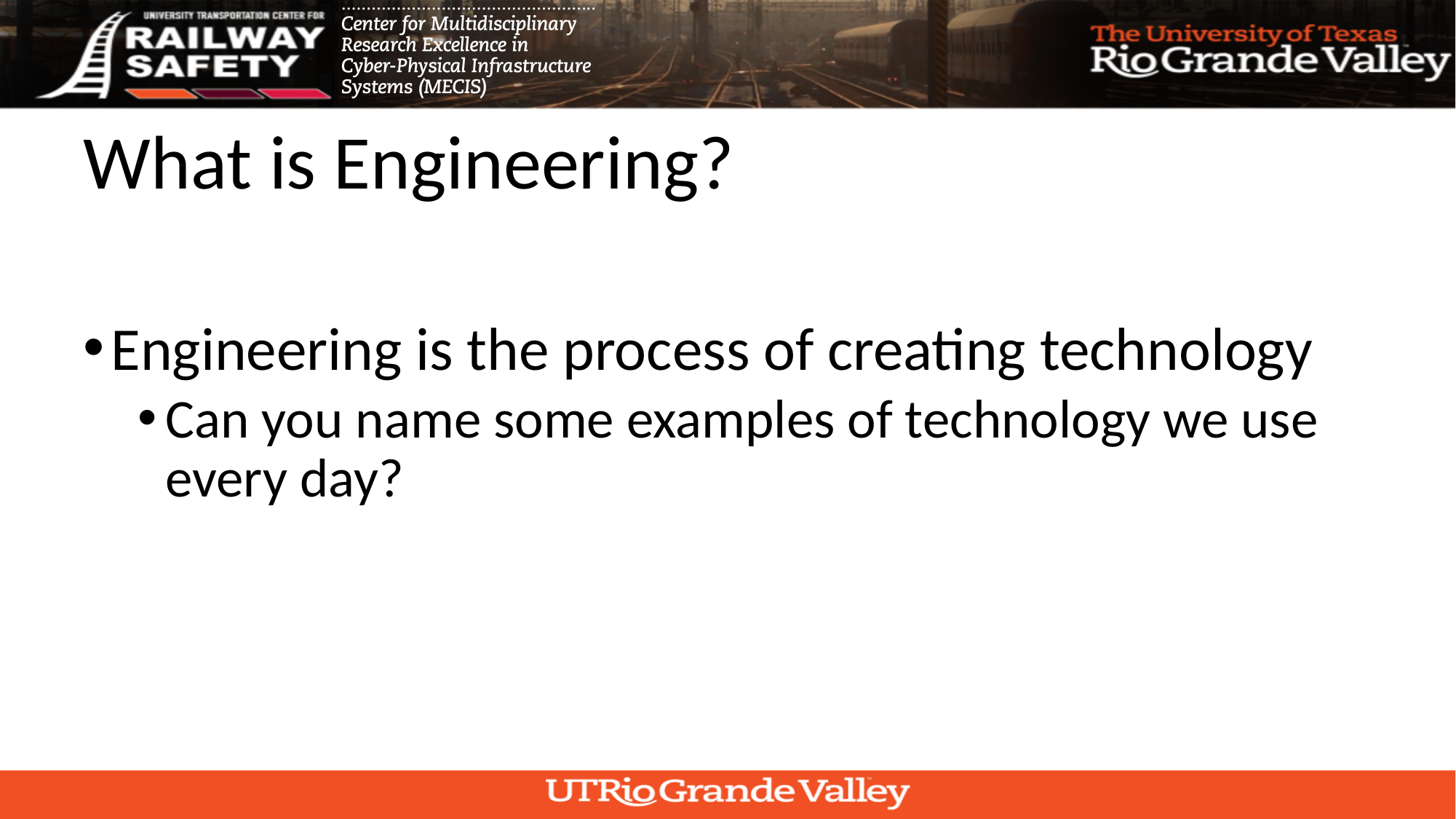

# What is Engineering?
Engineering is the process of creating technology
Can you name some examples of technology we use every day?